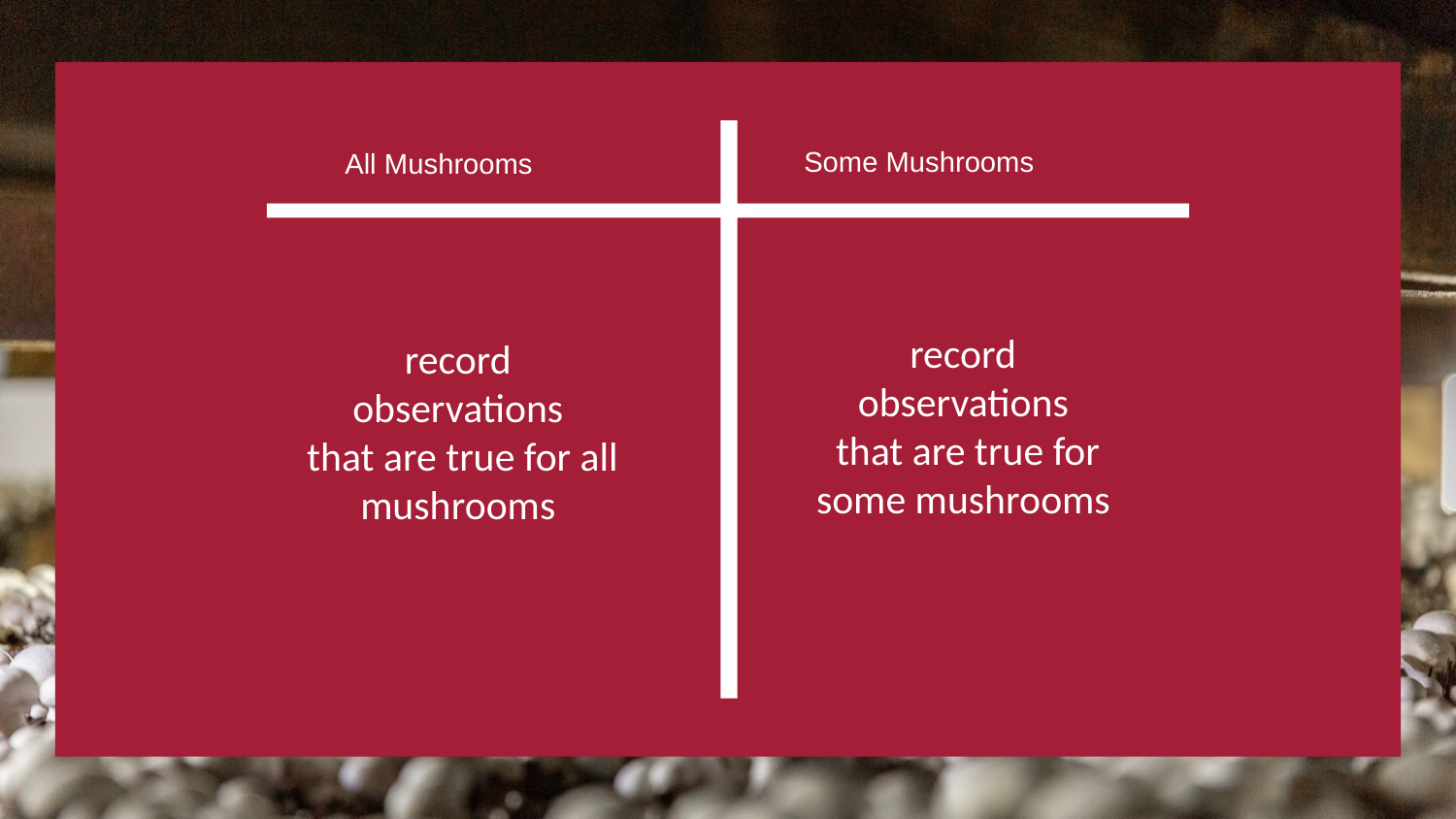

Some Mushrooms
All Mushrooms

record observations
 that are true for some mushrooms
record observations
 that are true for all mushrooms